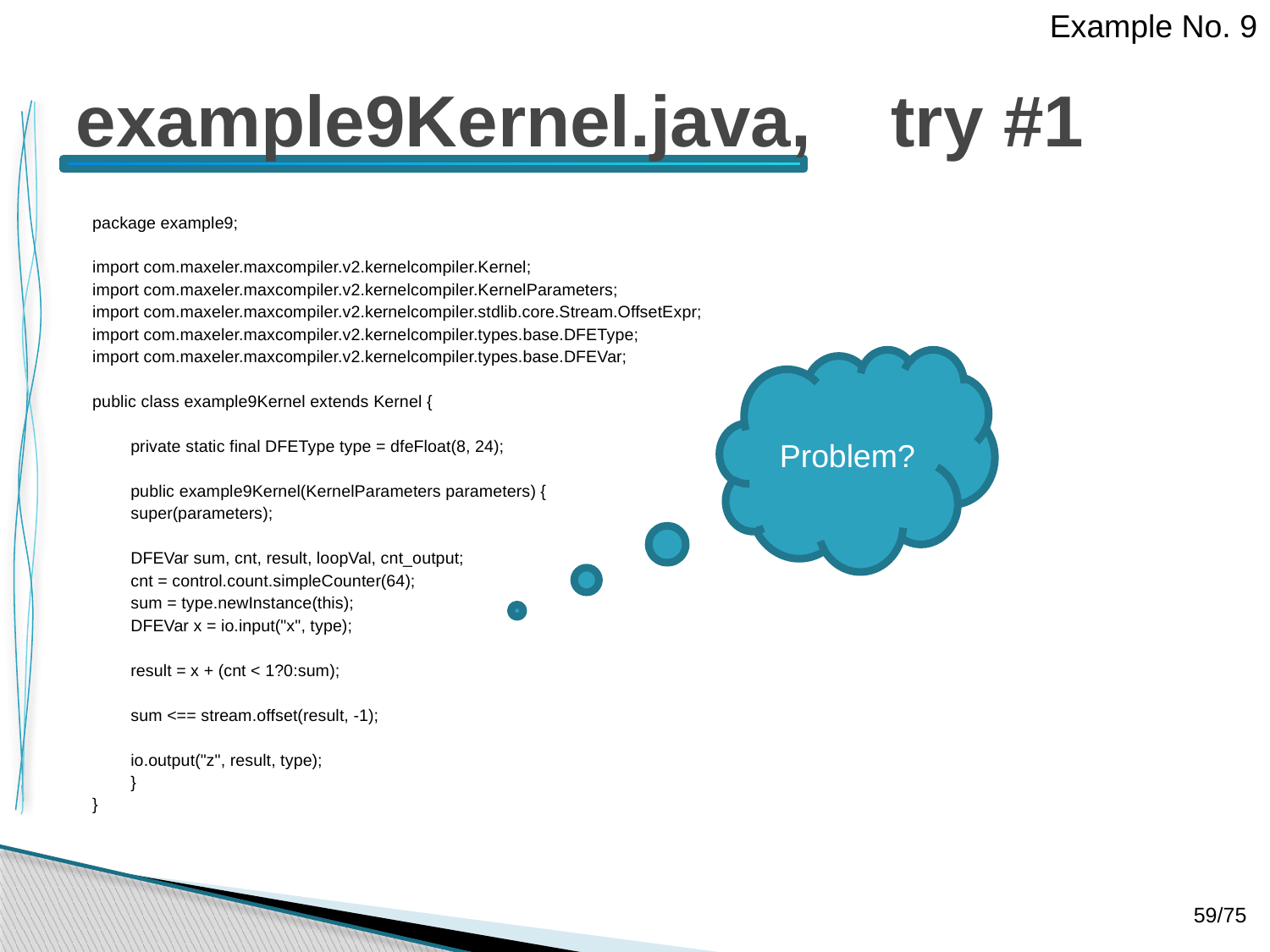

Example No. 9
# example9Kernel.java,    try #1
package example9;

import com.maxeler.maxcompiler.v2.kernelcompiler.Kernel;
import com.maxeler.maxcompiler.v2.kernelcompiler.KernelParameters;
import com.maxeler.maxcompiler.v2.kernelcompiler.stdlib.core.Stream.OffsetExpr;
import com.maxeler.maxcompiler.v2.kernelcompiler.types.base.DFEType;
import com.maxeler.maxcompiler.v2.kernelcompiler.types.base.DFEVar;

public class example9Kernel extends Kernel {

	private static final DFEType type = dfeFloat(8, 24);

	public example9Kernel(KernelParameters parameters) {
		super(parameters);

		DFEVar sum, cnt, result, loopVal, cnt_output;
		cnt = control.count.simpleCounter(64);
		sum = type.newInstance(this);
		DFEVar x = io.input("x", type);

		result = x + (cnt < 1?0:sum);

		sum <== stream.offset(result, -1);

		io.output("z", result, type);
	}
}
Problem?